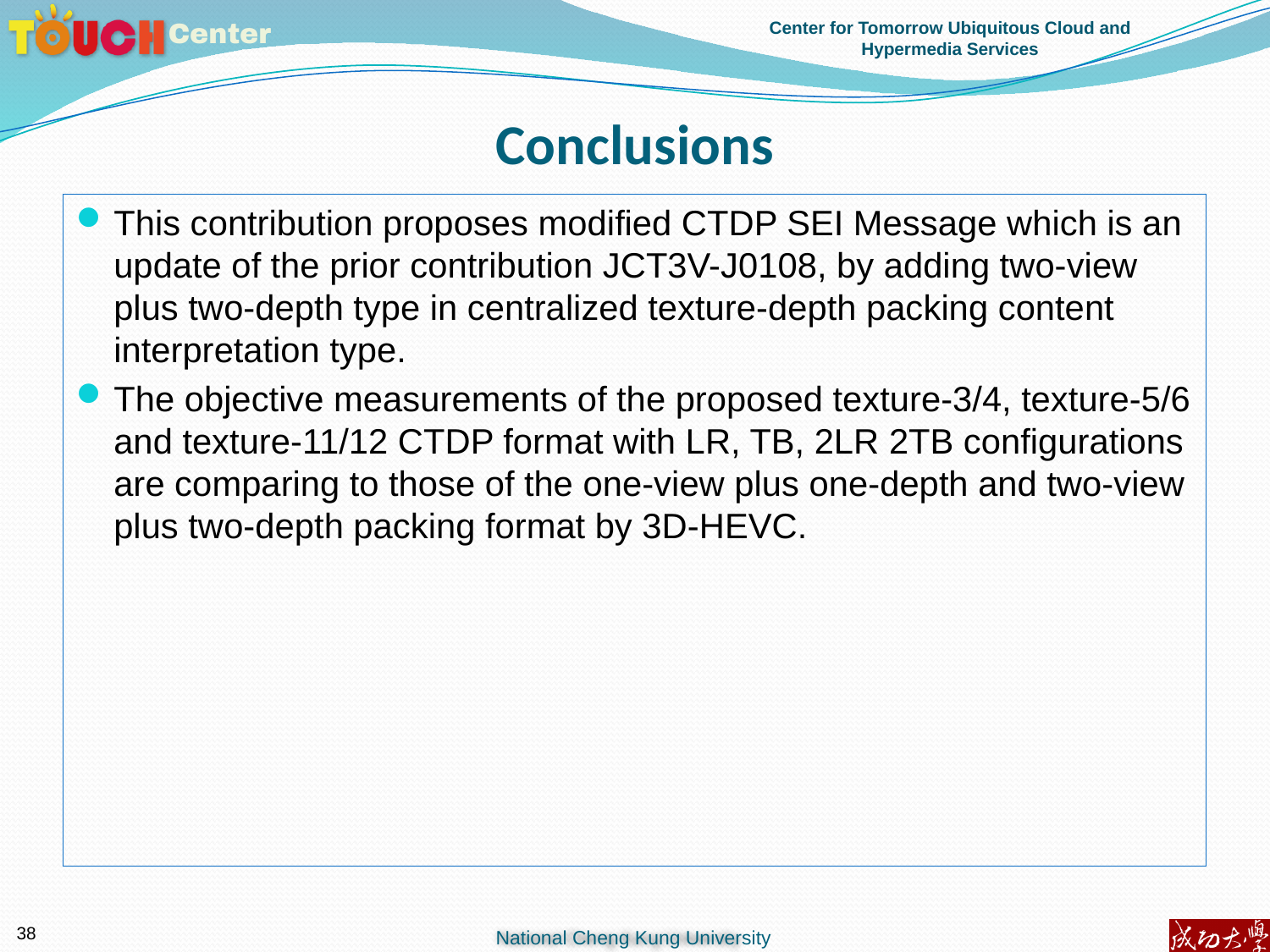

Conclusions
This contribution proposes modified CTDP SEI Message which is an update of the prior contribution JCT3V-J0108, by adding two-view plus two-depth type in centralized texture-depth packing content interpretation type.
The objective measurements of the proposed texture-3/4, texture-5/6 and texture-11/12 CTDP format with LR, TB, 2LR 2TB configurations are comparing to those of the one-view plus one-depth and two-view plus two-depth packing format by 3D-HEVC.